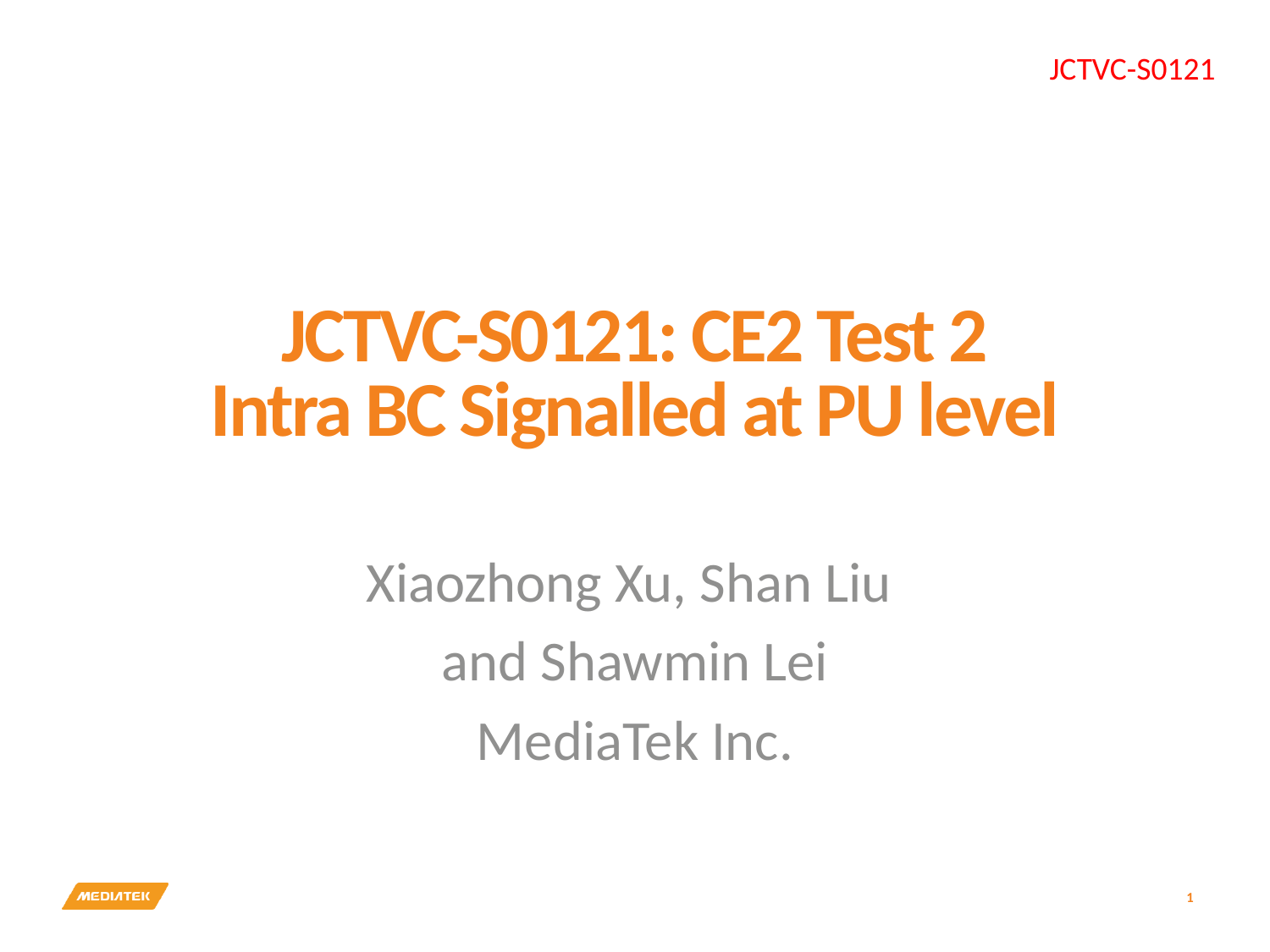

JCTVC-S0121
# JCTVC-S0121: CE2 Test 2 Intra BC Signalled at PU level
Xiaozhong Xu, Shan Liu
and Shawmin Lei
MediaTek Inc.
1